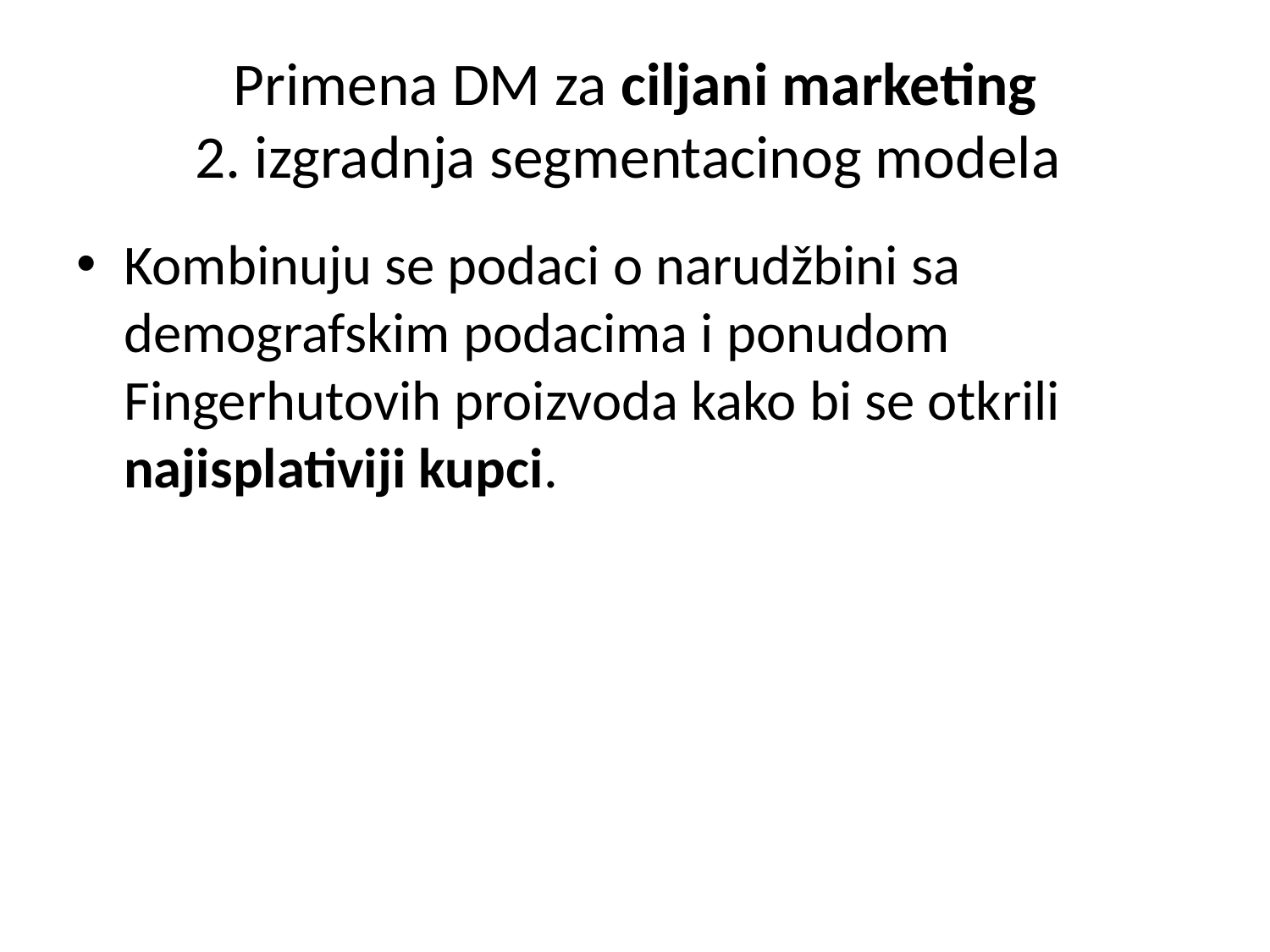

# Primena DM za ciljani marketing 2. izgradnja segmentacinog modela
Kombinuju se podaci o narudžbini sa demografskim podacima i ponudom Fingerhutovih proizvoda kako bi se otkrili najisplativiji kupci.